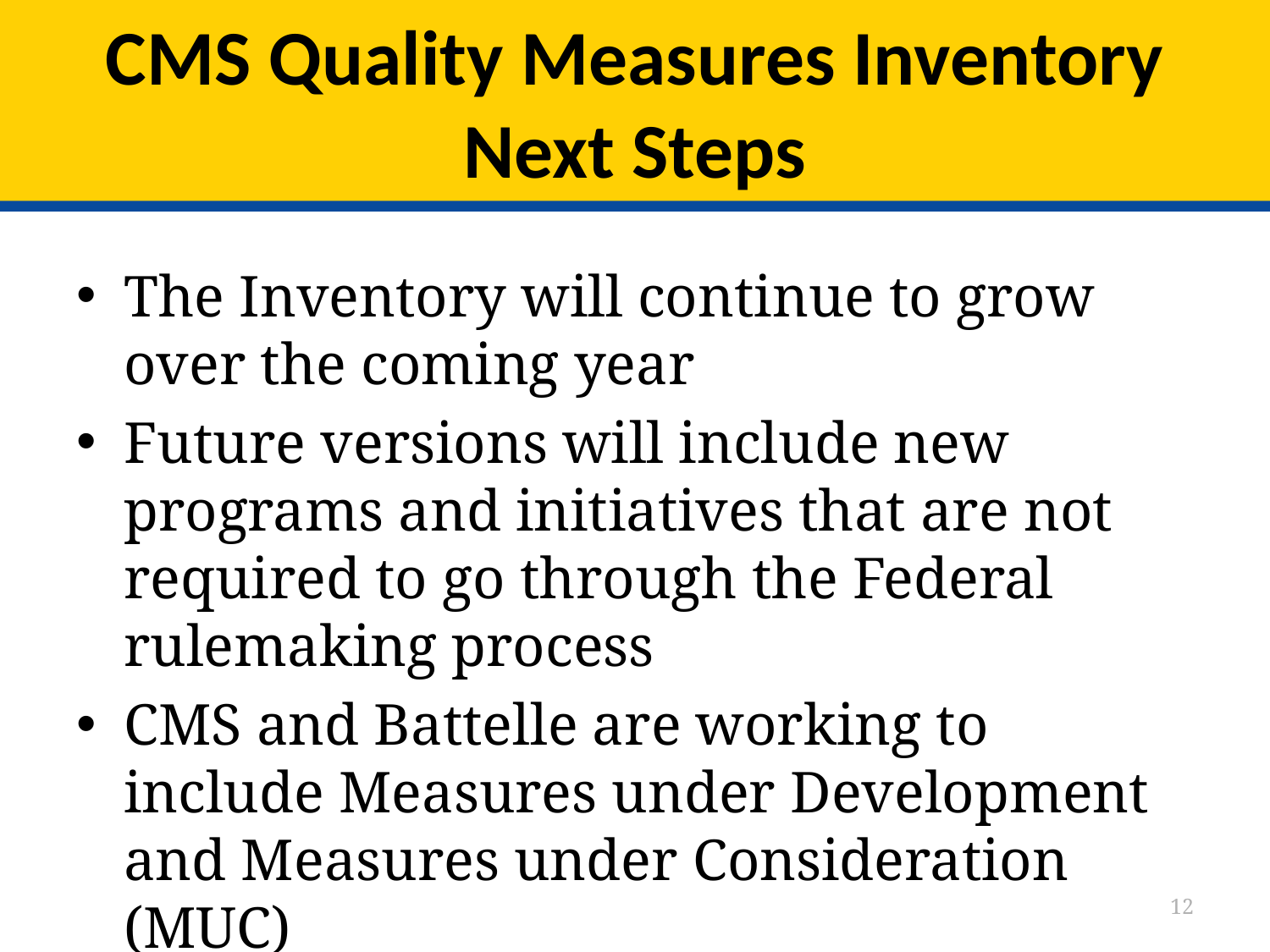

# CMS Quality Measures Inventory Next Steps
The Inventory will continue to grow over the coming year
Future versions will include new programs and initiatives that are not required to go through the Federal rulemaking process
CMS and Battelle are working to include Measures under Development and Measures under Consideration (MUC)
12